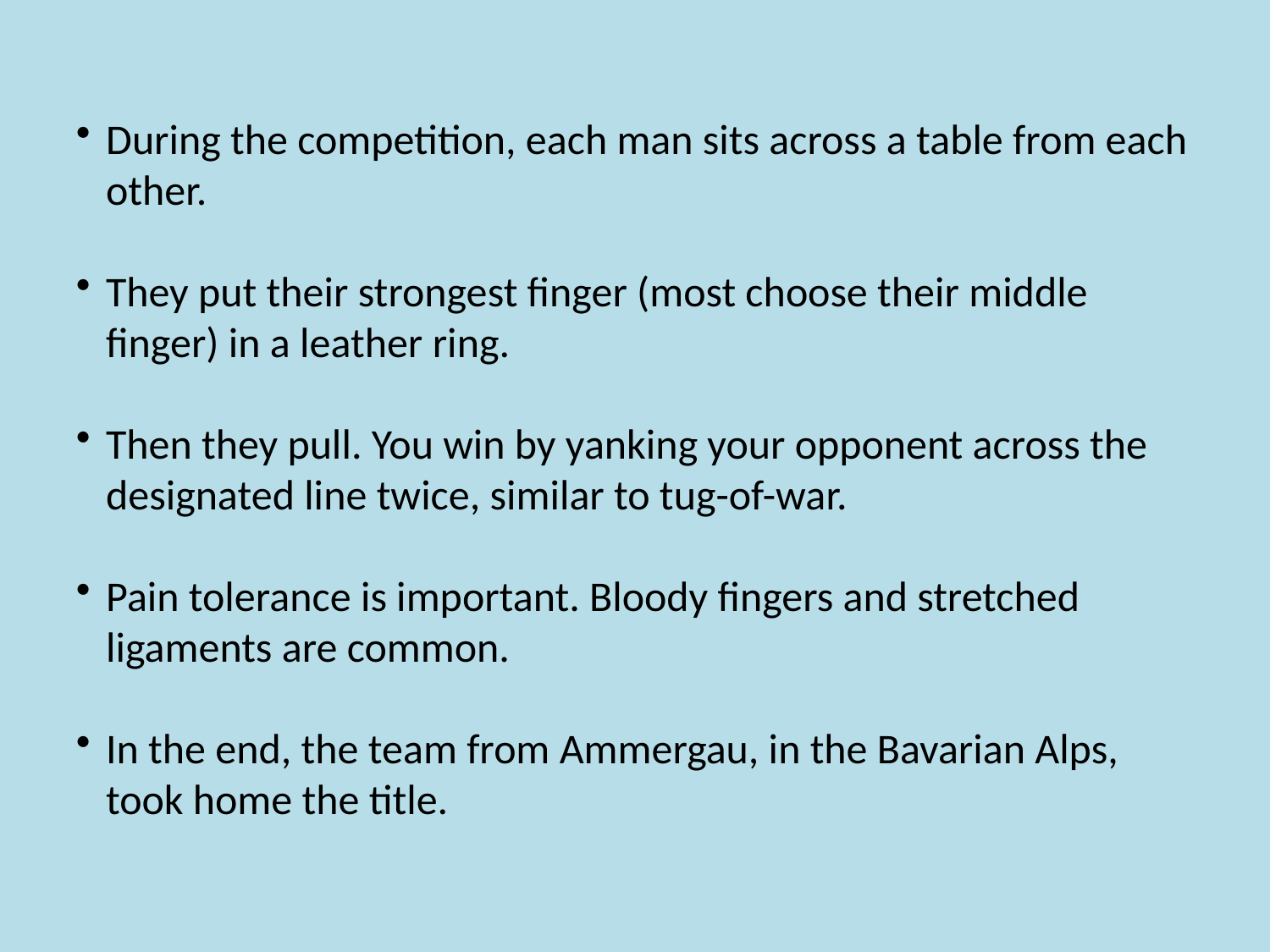

During the competition, each man sits across a table from each other.

They put their strongest finger (most choose their middle finger) in a leather ring.

Then they pull. You win by yanking your opponent across the designated line twice, similar to tug-of-war.

Pain tolerance is important. Bloody fingers and stretched ligaments are common.

In the end, the team from Ammergau, in the Bavarian Alps, took home the title.